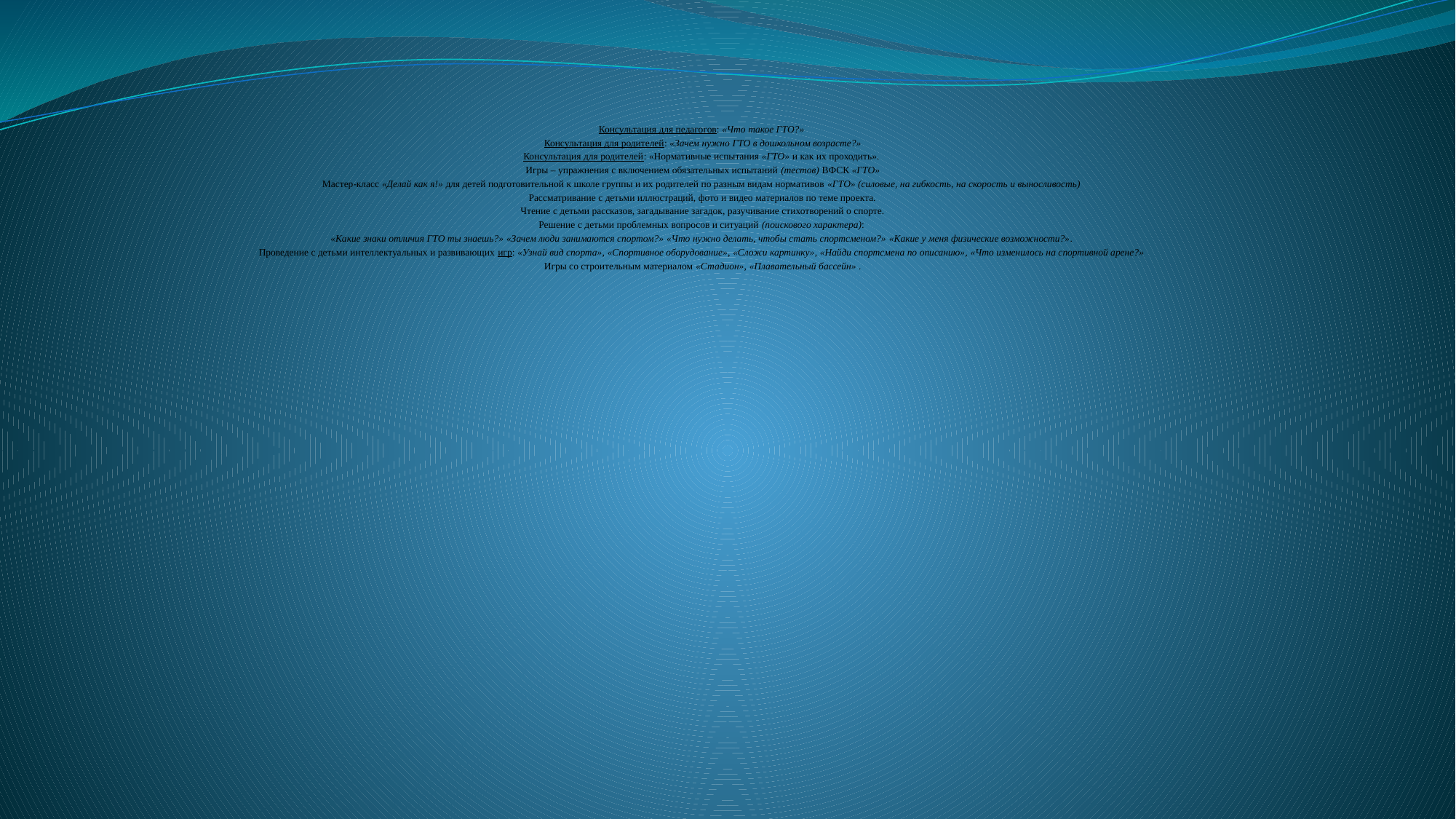

Консультация для педагогов: «Что такое ГТО?»
Консультация для родителей: «Зачем нужно ГТО в дошкольном возрасте?»
Консультация для родителей: «Нормативные испытания «ГТО» и как их проходить».
Игры – упражнения с включением обязательных испытаний (тестов) ВФСК «ГТО»
Мастер-класс «Делай как я!» для детей подготовительной к школе группы и их родителей по разным видам нормативов «ГТО» (силовые, на гибкость, на скорость и выносливость)
Рассматривание с детьми иллюстраций, фото и видео материалов по теме проекта.
Чтение с детьми рассказов, загадывание загадок, разучивание стихотворений о спорте.
Решение с детьми проблемных вопросов и ситуаций (поискового характера):
«Какие знаки отличия ГТО ты знаешь?» «Зачем люди занимаются спортом?» «Что нужно делать, чтобы стать спортсменом?» «Какие у меня физические возможности?».
Проведение с детьми интеллектуальных и развивающих игр: «Узнай вид спорта», «Спортивное оборудование», «Сложи картинку», «Найди спортсмена по описанию», «Что изменилось на спортивной арене?»
Игры со строительным материалом «Стадион», «Плавательный бассейн» .